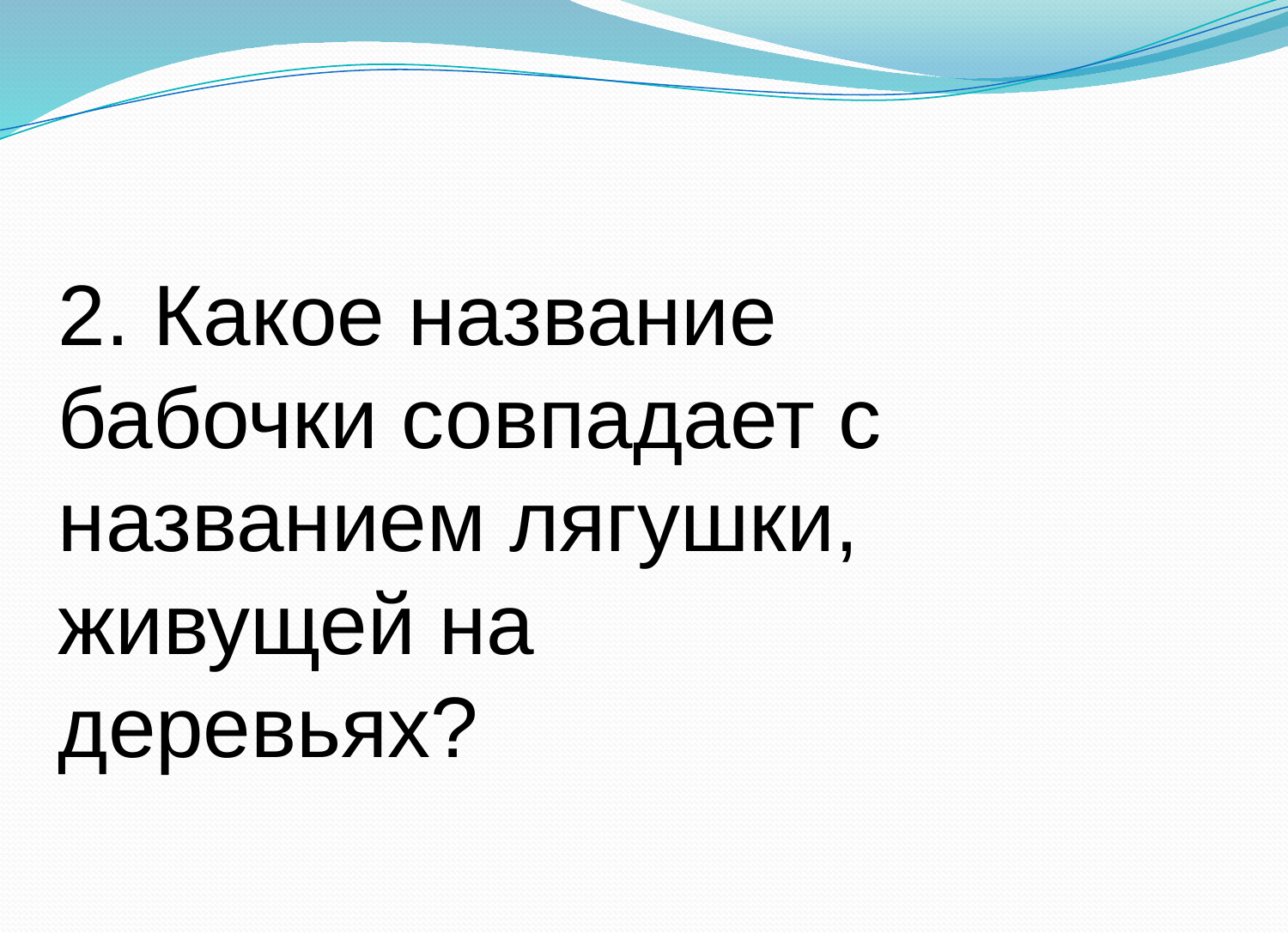

#
2. Какое название бабочки совпадает с названием лягушки, живущей на деревьях?